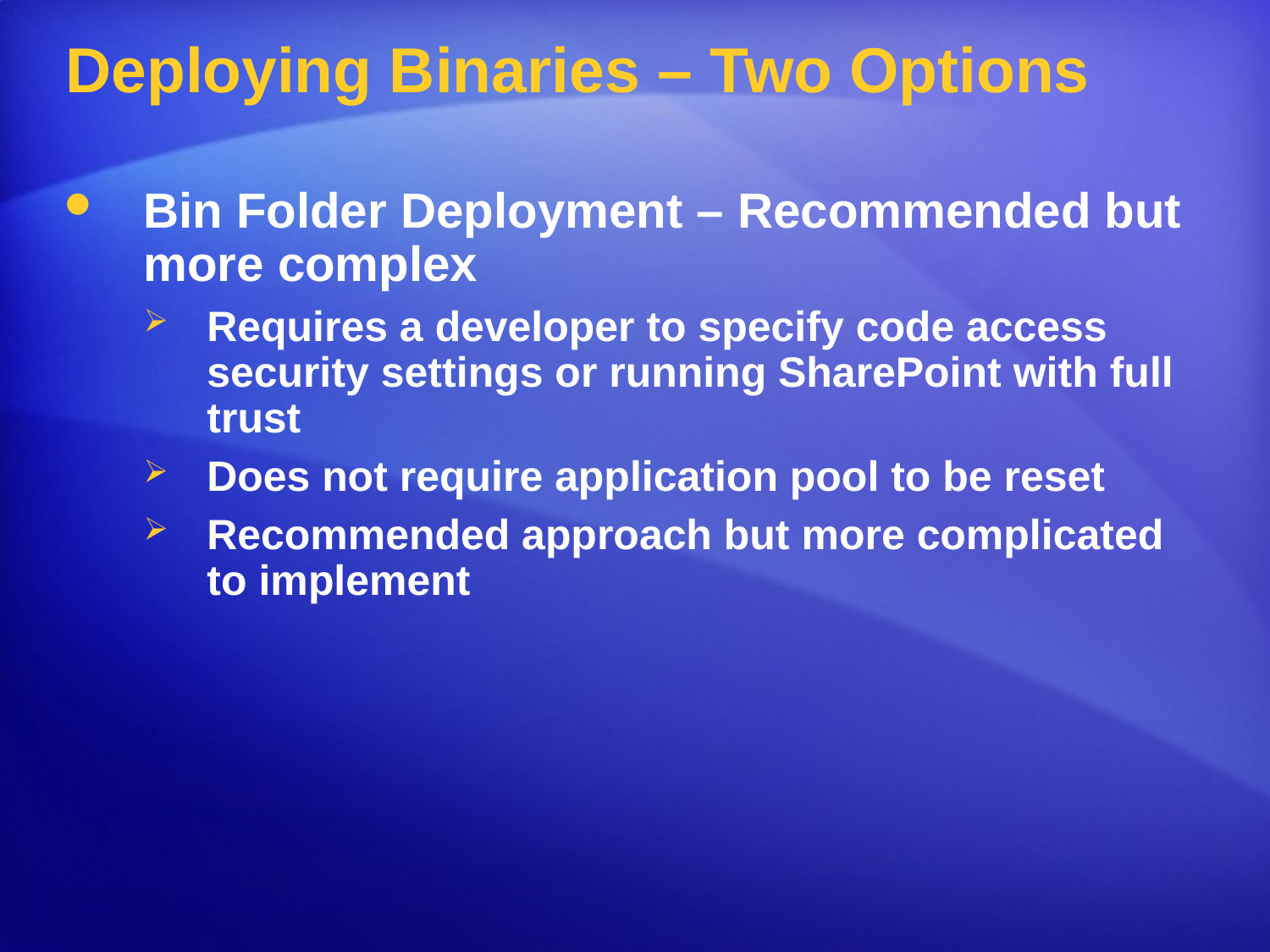

# Deploying Binaries – Two Options
Bin Folder Deployment – Recommended but more complex
Requires a developer to specify code access security settings or running SharePoint with full trust
Does not require application pool to be reset
Recommended approach but more complicated to implement